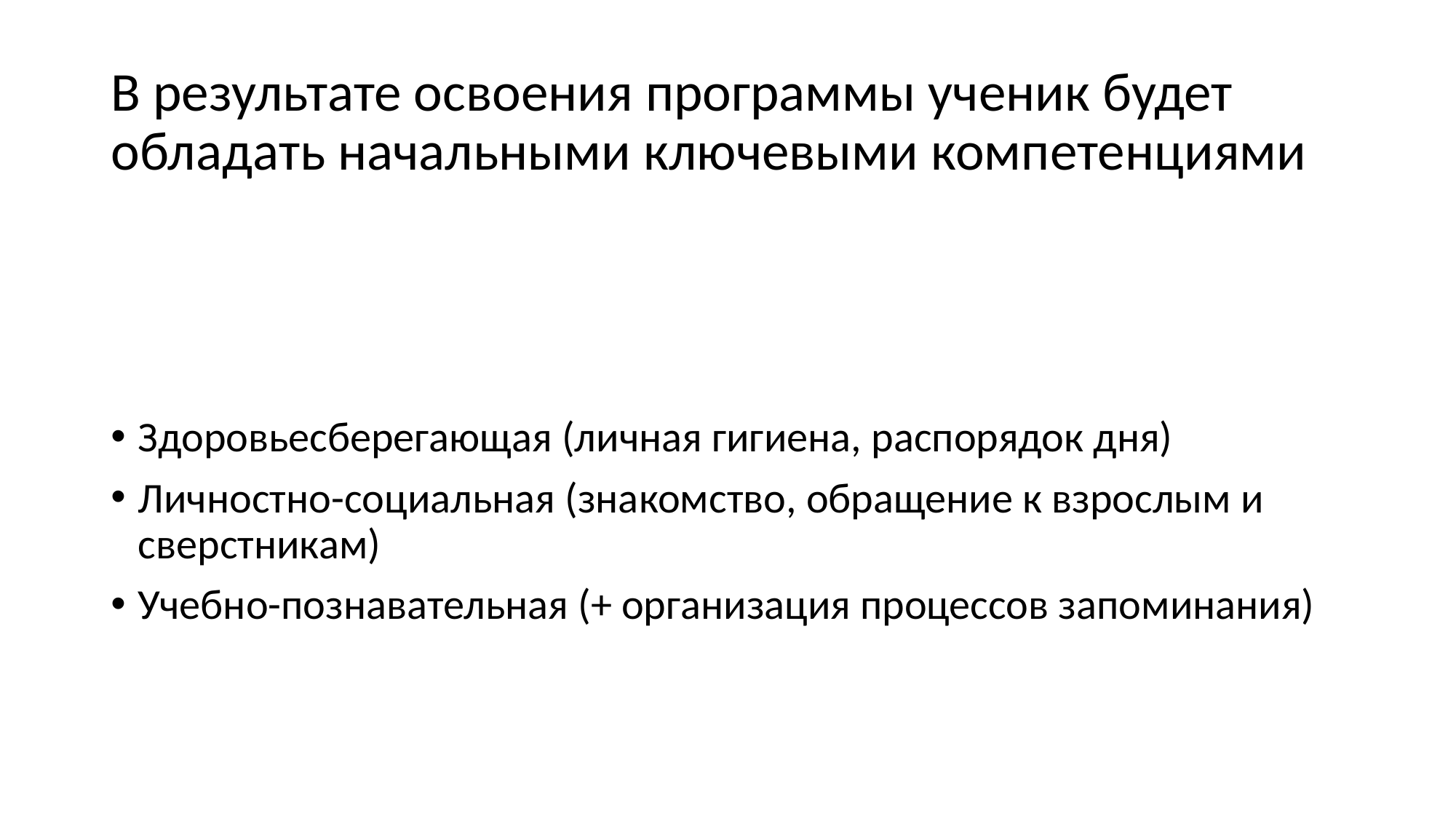

# В результате освоения программы ученик будет обладать начальными ключевыми компетенциями
Здоровьесберегающая (личная гигиена, распорядок дня)
Личностно-социальная (знакомство, обращение к взрослым и сверстникам)
Учебно-познавательная (+ организация процессов запоминания)